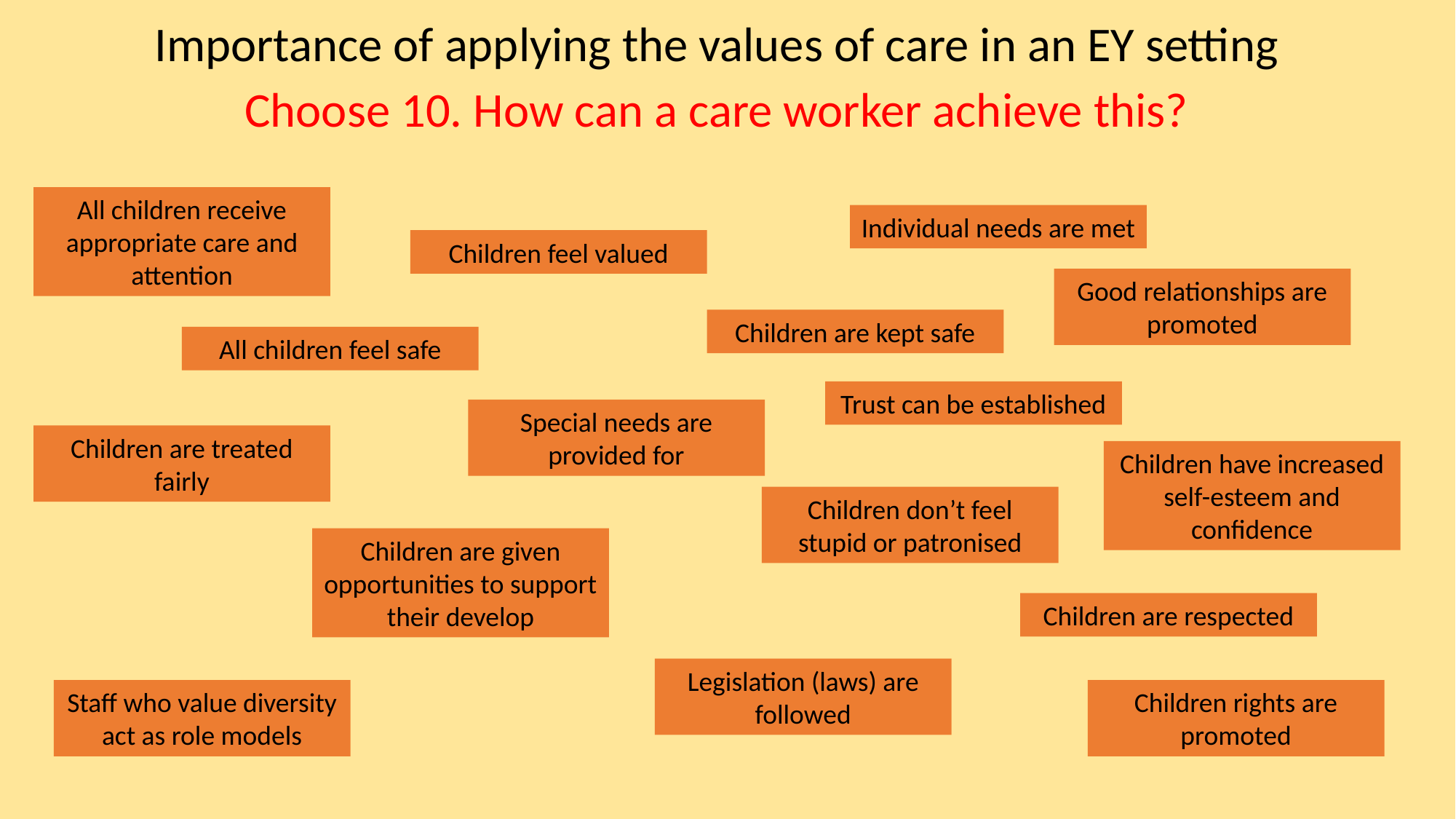

# Importance of applying the values of care in an EY setting
Choose 10. How can a care worker achieve this?
All children receive appropriate care and attention
Individual needs are met
Children feel valued
Good relationships are promoted
Children are kept safe
All children feel safe
Trust can be established
Special needs are provided for
Children are treated fairly
Children have increased self-esteem and confidence
Children don’t feel stupid or patronised
Children are given opportunities to support their develop
Children are respected
Legislation (laws) are followed
Children rights are promoted
Staff who value diversity act as role models